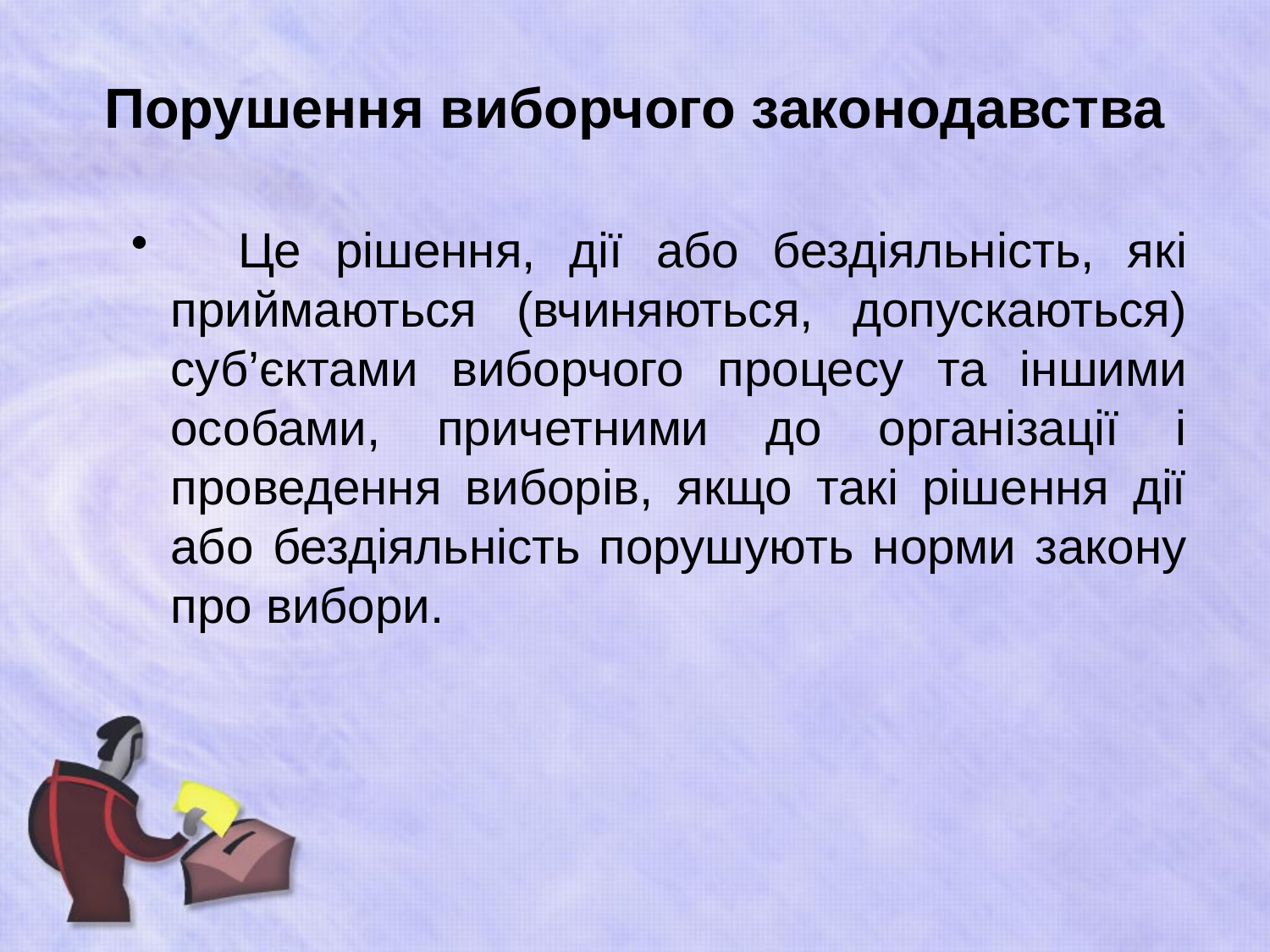

# Порушення виборчого законодавства

  Це рішення, дії або бездіяльність, які приймаються (вчиняються, допускаються) суб’єктами виборчого процесу та іншими особами, причетними до організації і проведення виборів, якщо такі рішення дії або бездіяльність порушують норми закону про вибори.